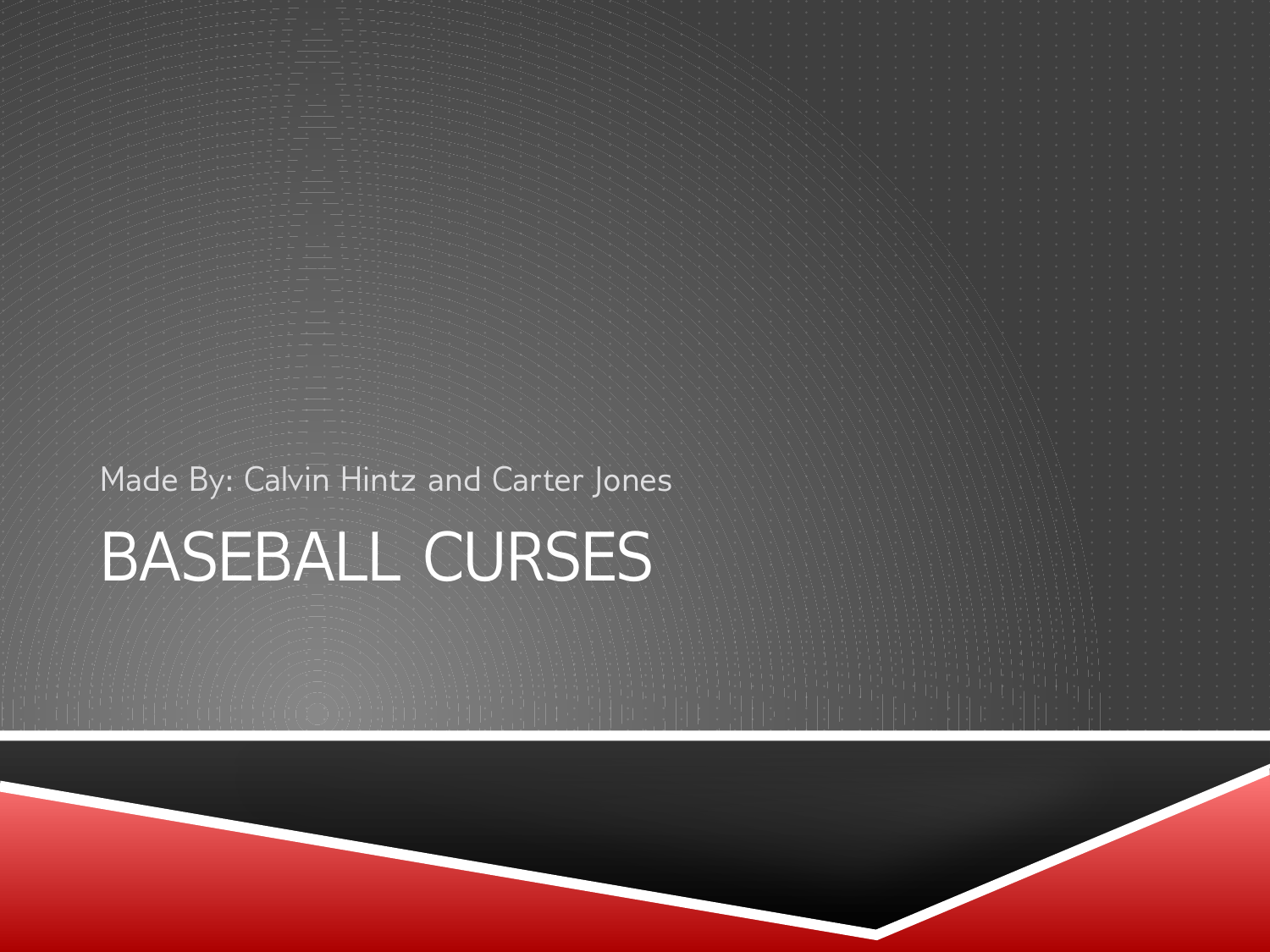

Made By: Calvin Hintz and Carter Jones
# Baseball Curses